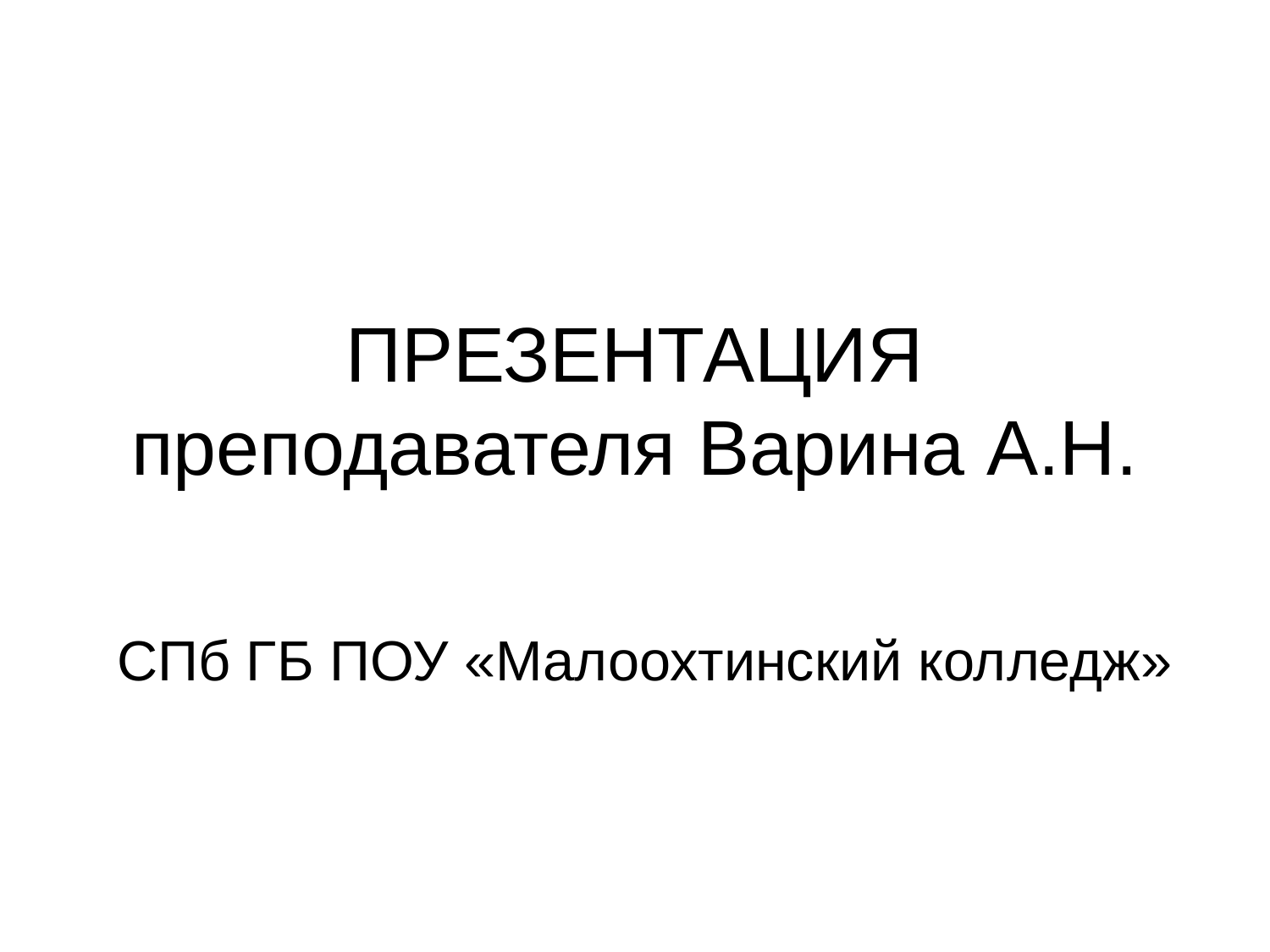

# ПРЕЗЕНТАЦИЯ преподавателя Варина А.Н.

СПб ГБ ПОУ «Малоохтинский колледж»